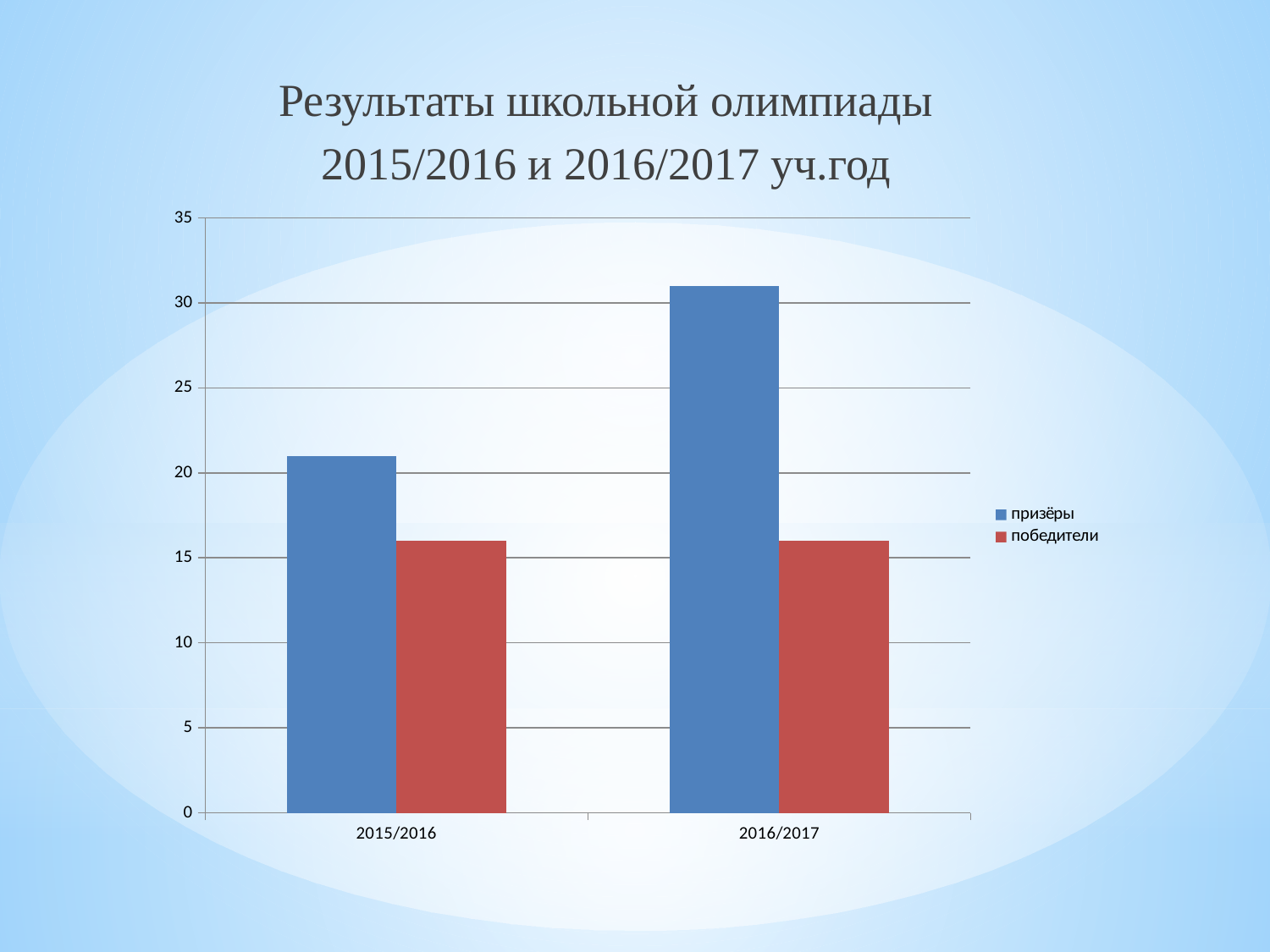

Результаты школьной олимпиады 2015/2016 и 2016/2017 уч.год

### Chart

| Category | призёры | победители |
|---|---|---|
| 2015/2016 | 21.0 | 16.0 |
| 2016/2017 | 31.0 | 16.0 |
#